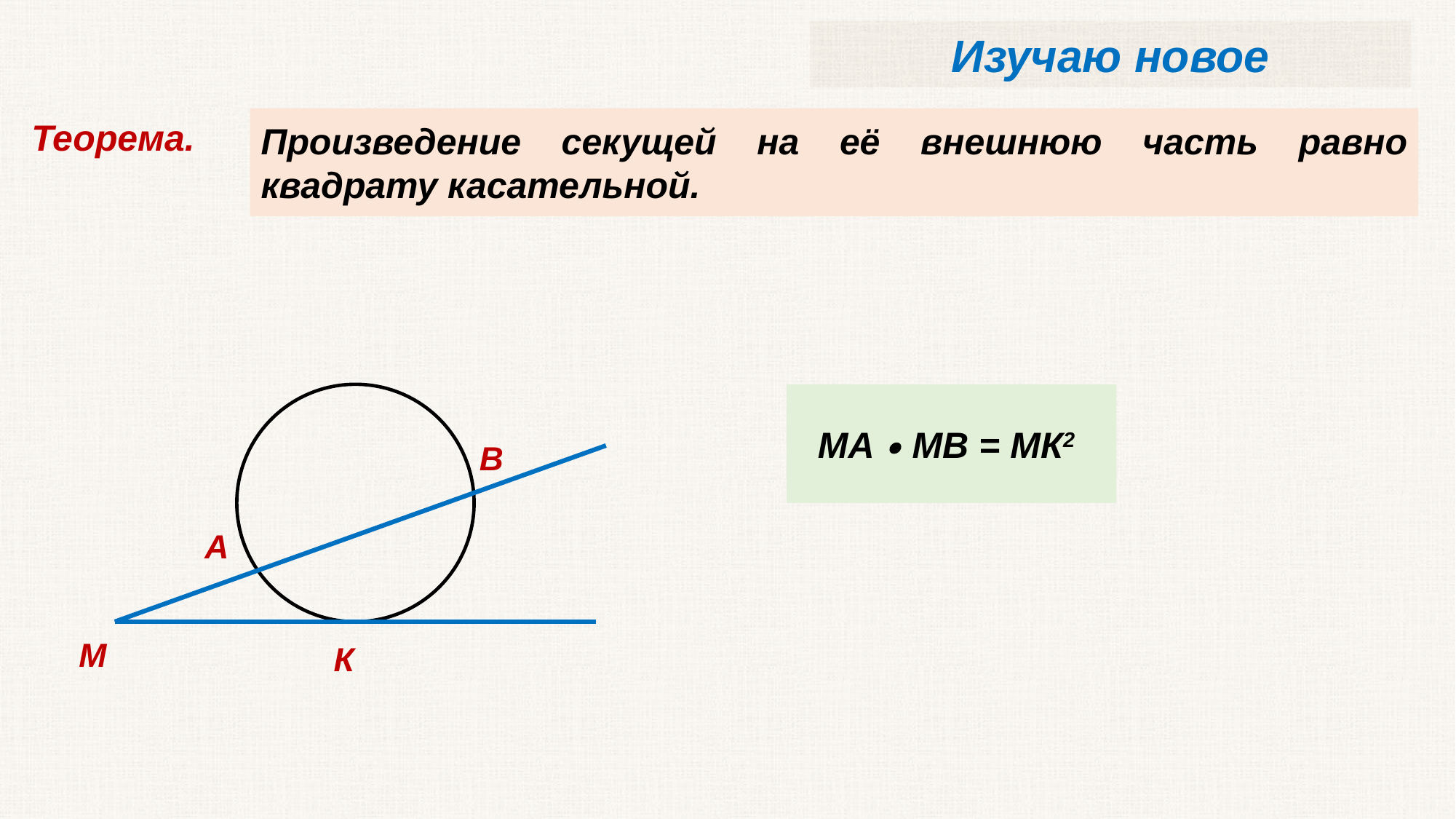

Изучаю новое
Теорема.
Произведение секущей на её внешнюю часть равно квадрату касательной.

МА ∙ МВ = МК2
В
А
М
К